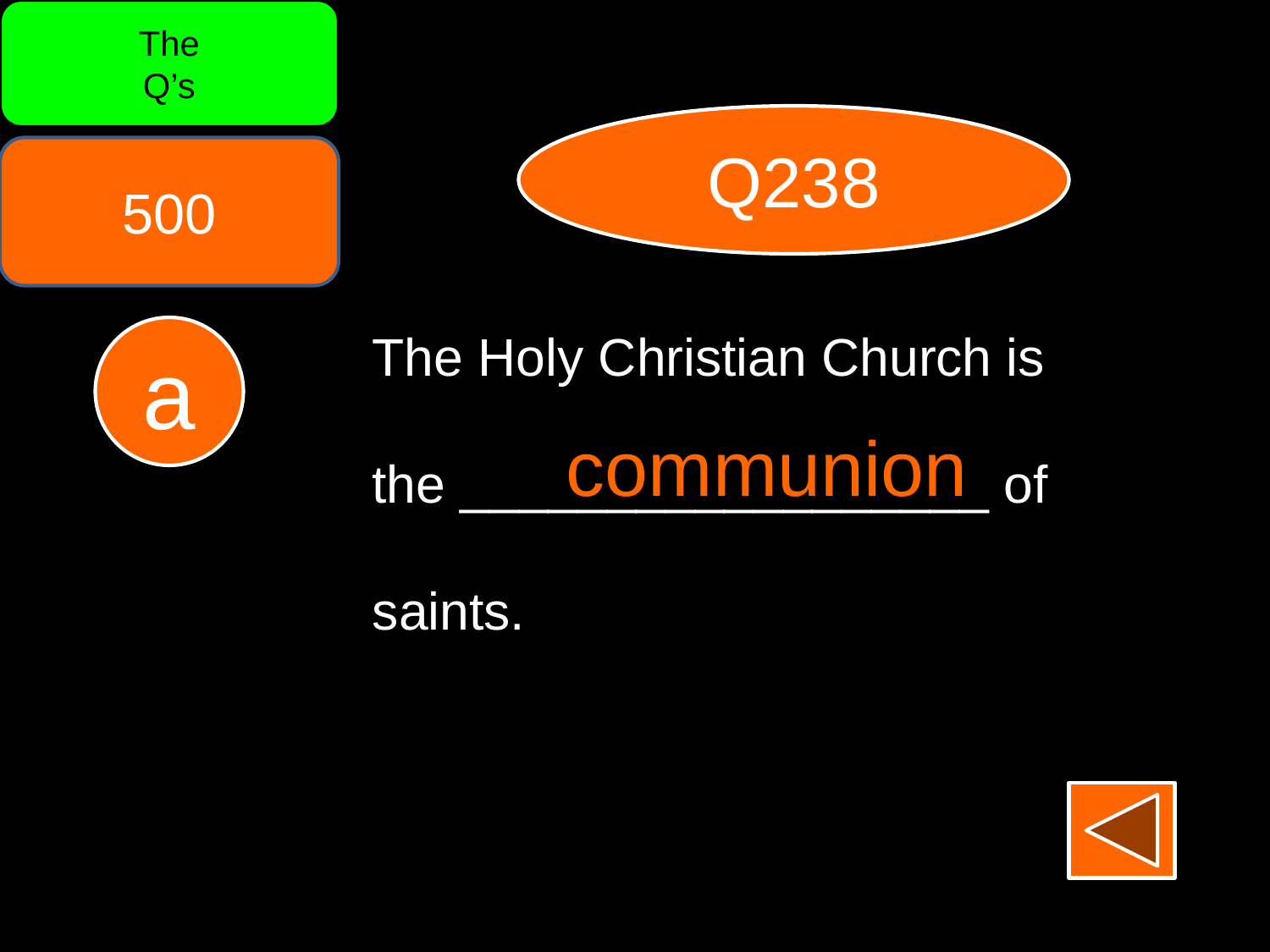

The
Q’s
Q238
500
a
The Holy Christian Church is

the __________________ of

saints.
communion